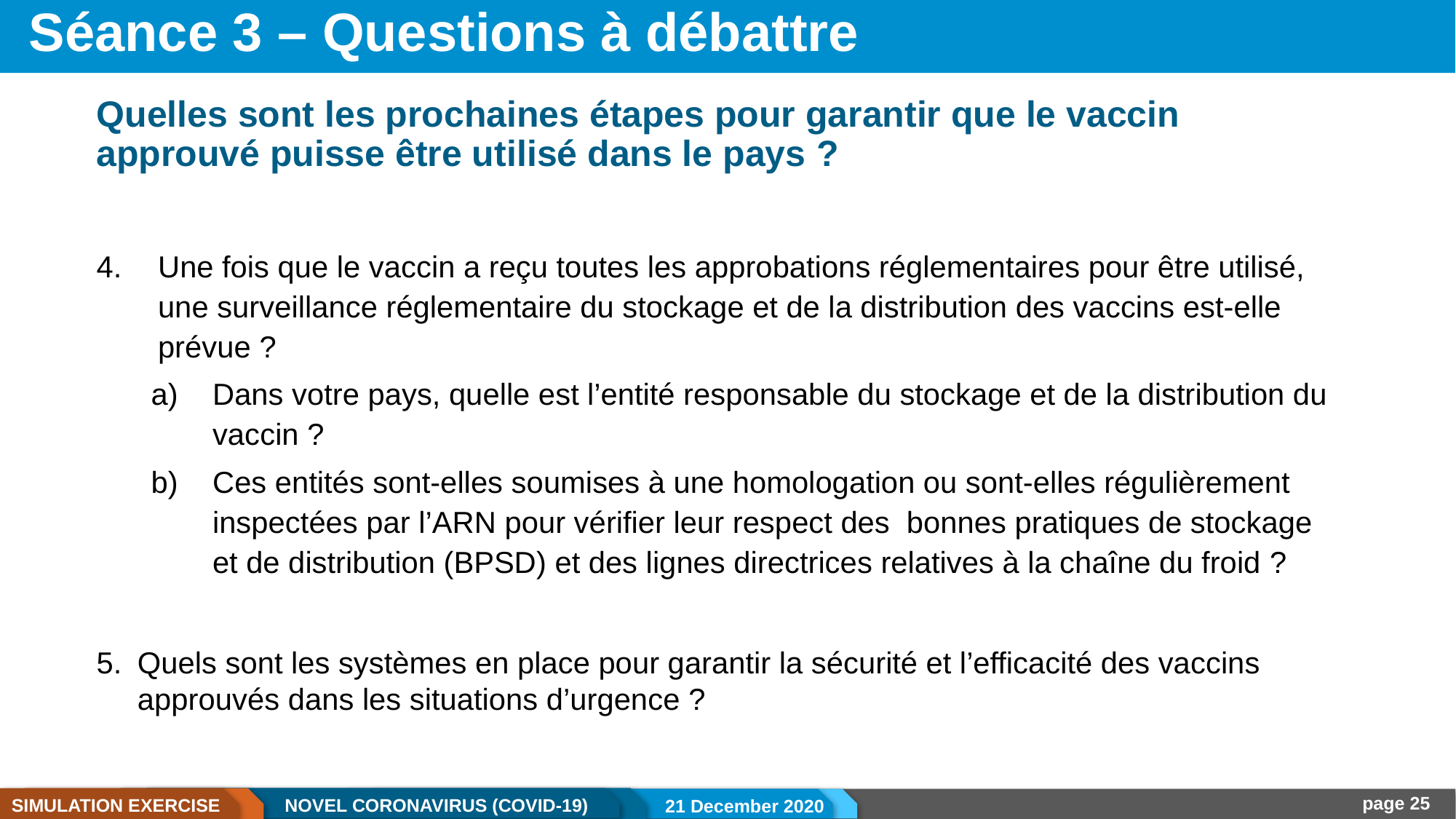

# Séance 3 – Questions à débattre
Quelles sont les prochaines étapes pour garantir que le vaccin approuvé puisse être utilisé dans le pays ?

Une fois que le vaccin a reçu toutes les approbations réglementaires pour être utilisé, une surveillance réglementaire du stockage et de la distribution des vaccins est-elle prévue ?
Dans votre pays, quelle est l’entité responsable du stockage et de la distribution du vaccin ?
Ces entités sont-elles soumises à une homologation ou sont-elles régulièrement inspectées par l’ARN pour vérifier leur respect des  bonnes pratiques de stockage et de distribution (BPSD) et des lignes directrices relatives à la chaîne du froid ?

Quels sont les systèmes en place pour garantir la sécurité et l’efficacité des vaccins approuvés dans les situations d’urgence ?
21 December 2020